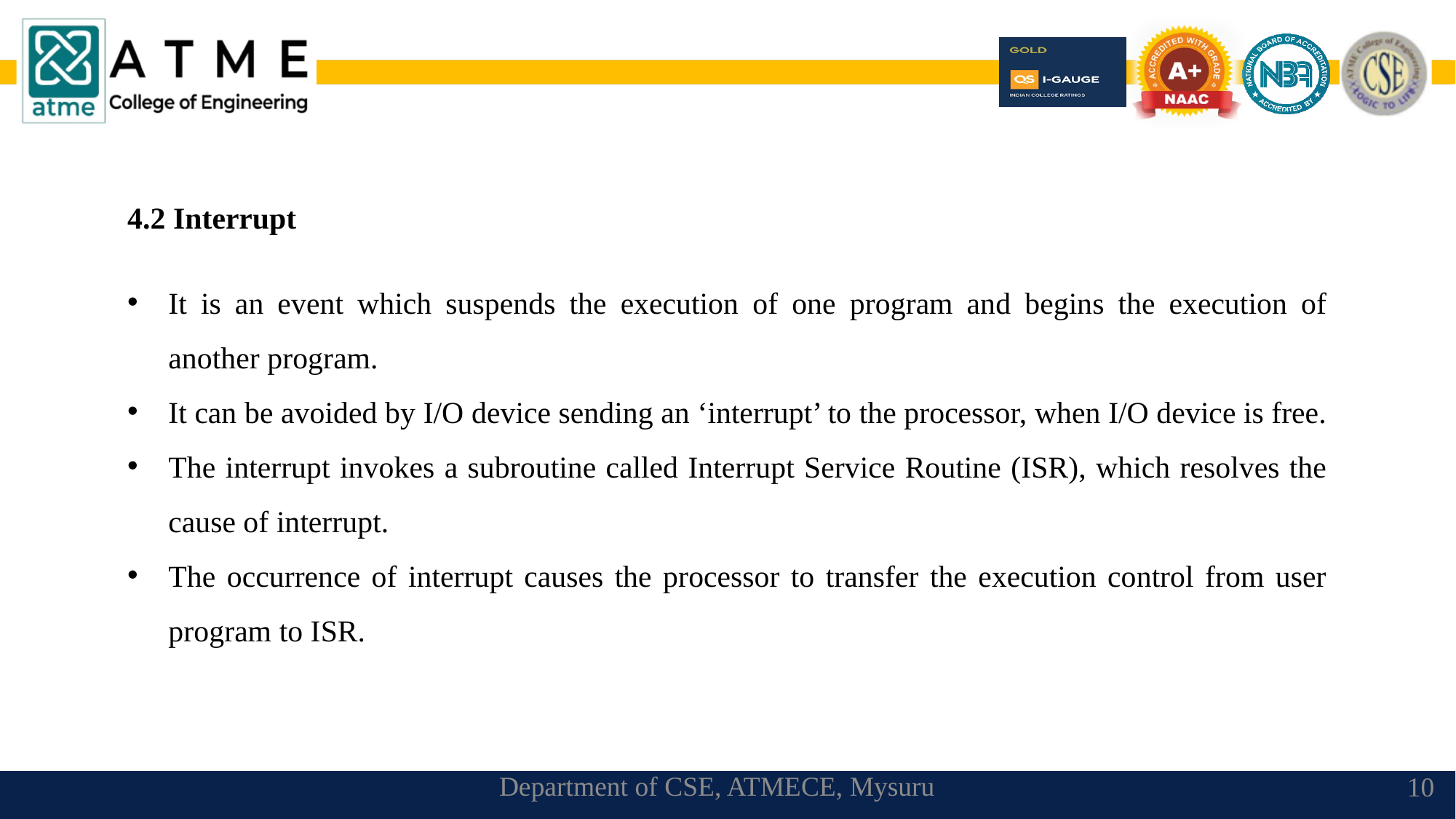

4.2 Interrupt
It is an event which suspends the execution of one program and begins the execution of another program.
It can be avoided by I/O device sending an ‘interrupt’ to the processor, when I/O device is free.
The interrupt invokes a subroutine called Interrupt Service Routine (ISR), which resolves the cause of interrupt.
The occurrence of interrupt causes the processor to transfer the execution control from user program to ISR.
Department of CSE, ATMECE, Mysuru
10